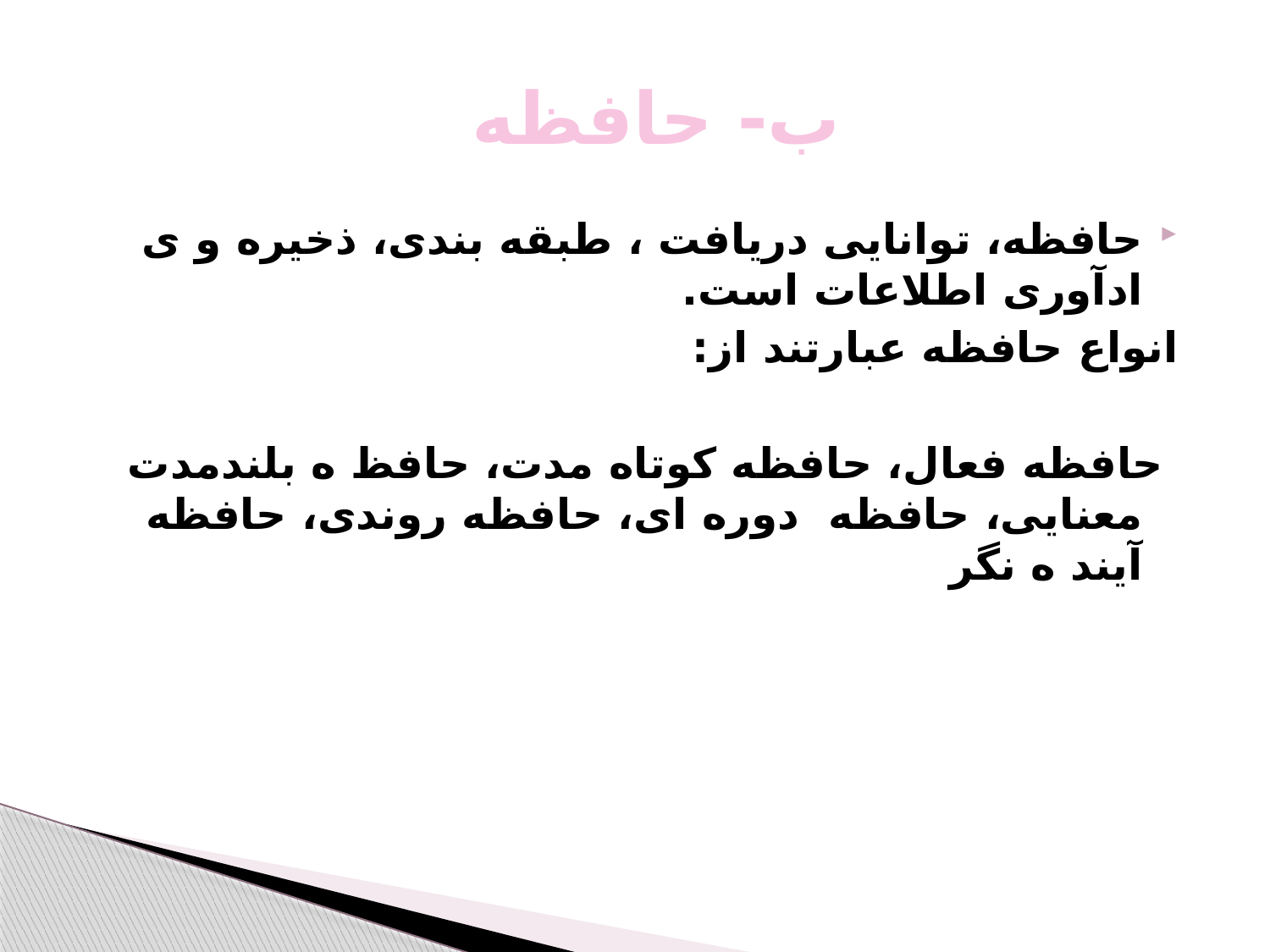

# ب- حافظه
حافظه، توانایی دریافت ، طبقه بندی، ذخیره و ی ادآوری اطلاعات است.
انواع حافظه عبارتند از:

 حافظه فعال، حافظه کوتاه مدت، حافظ ه بلندمدت معنایی، حافظه  دوره ای، حافظه روندی، حافظه آیند ه نگر